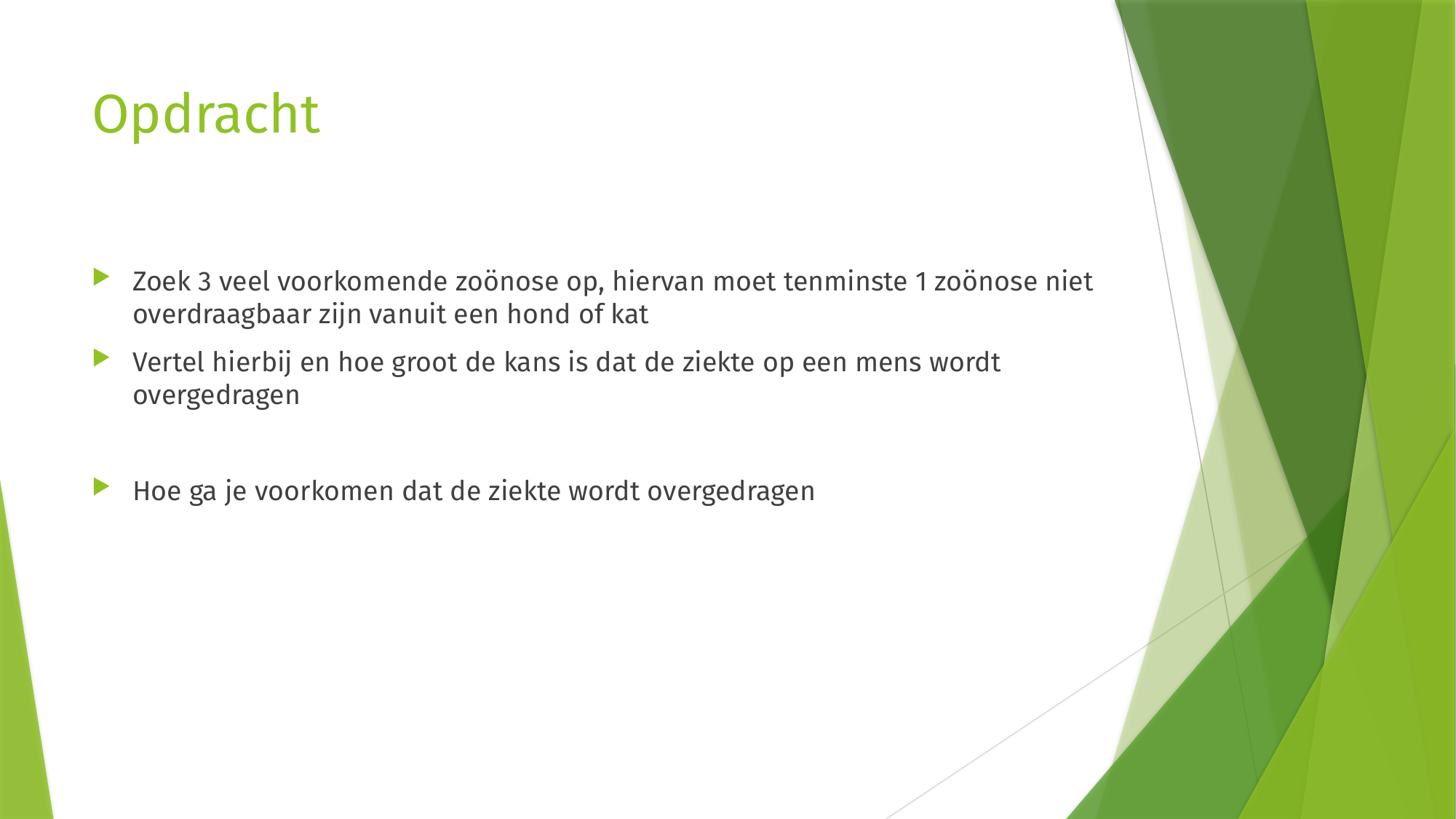

# Opdracht
Zoek 3 veel voorkomende zoönose op, hiervan moet tenminste 1 zoönose niet overdraagbaar zijn vanuit een hond of kat
Vertel hierbij en hoe groot de kans is dat de ziekte op een mens wordt overgedragen

Hoe ga je voorkomen dat de ziekte wordt overgedragen